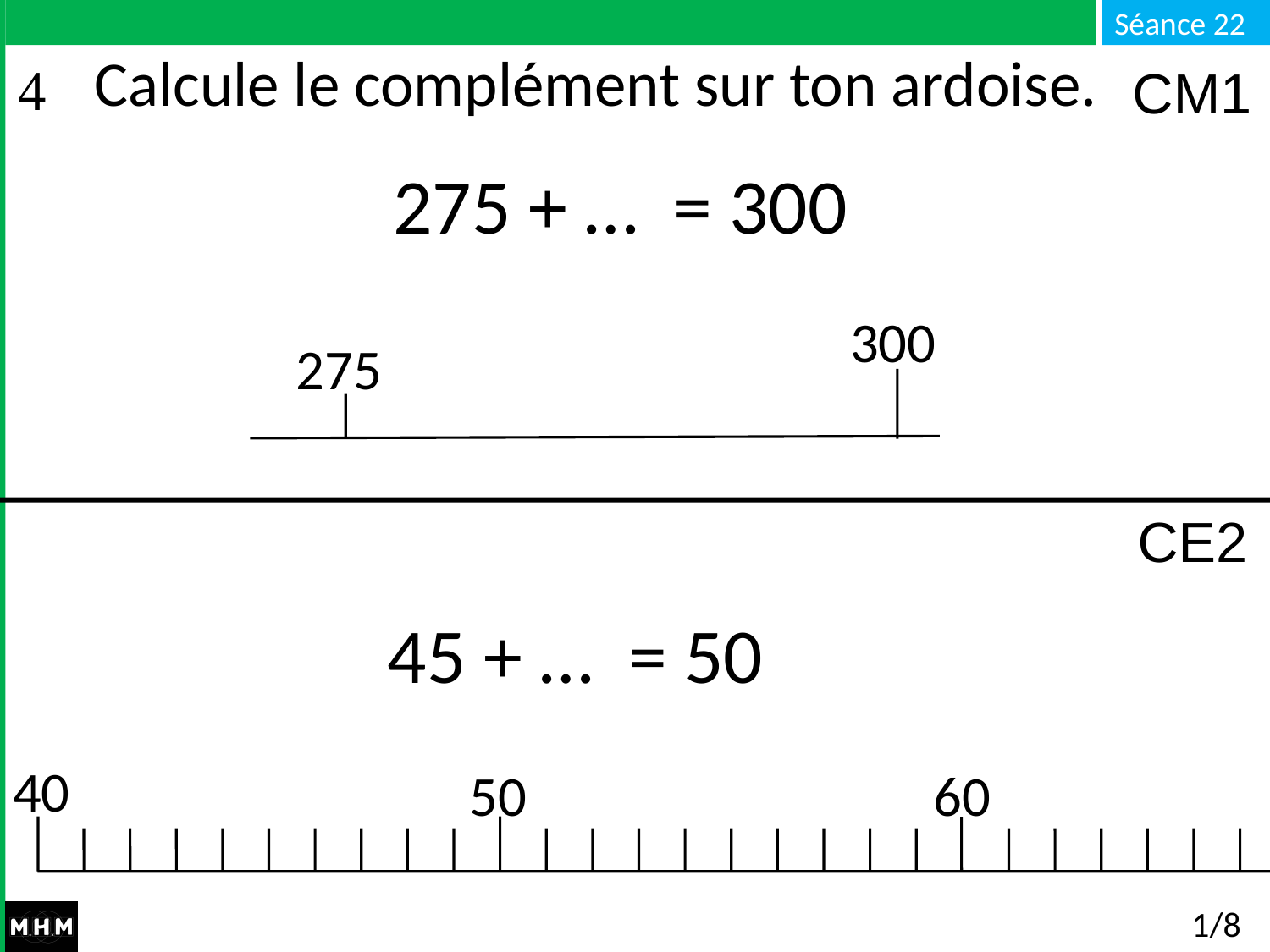

# Calcule le complément sur ton ardoise.
CM1
 275 + …  = 300
300
275

CE2
 45 + …  = 50
40
50
60
1/8